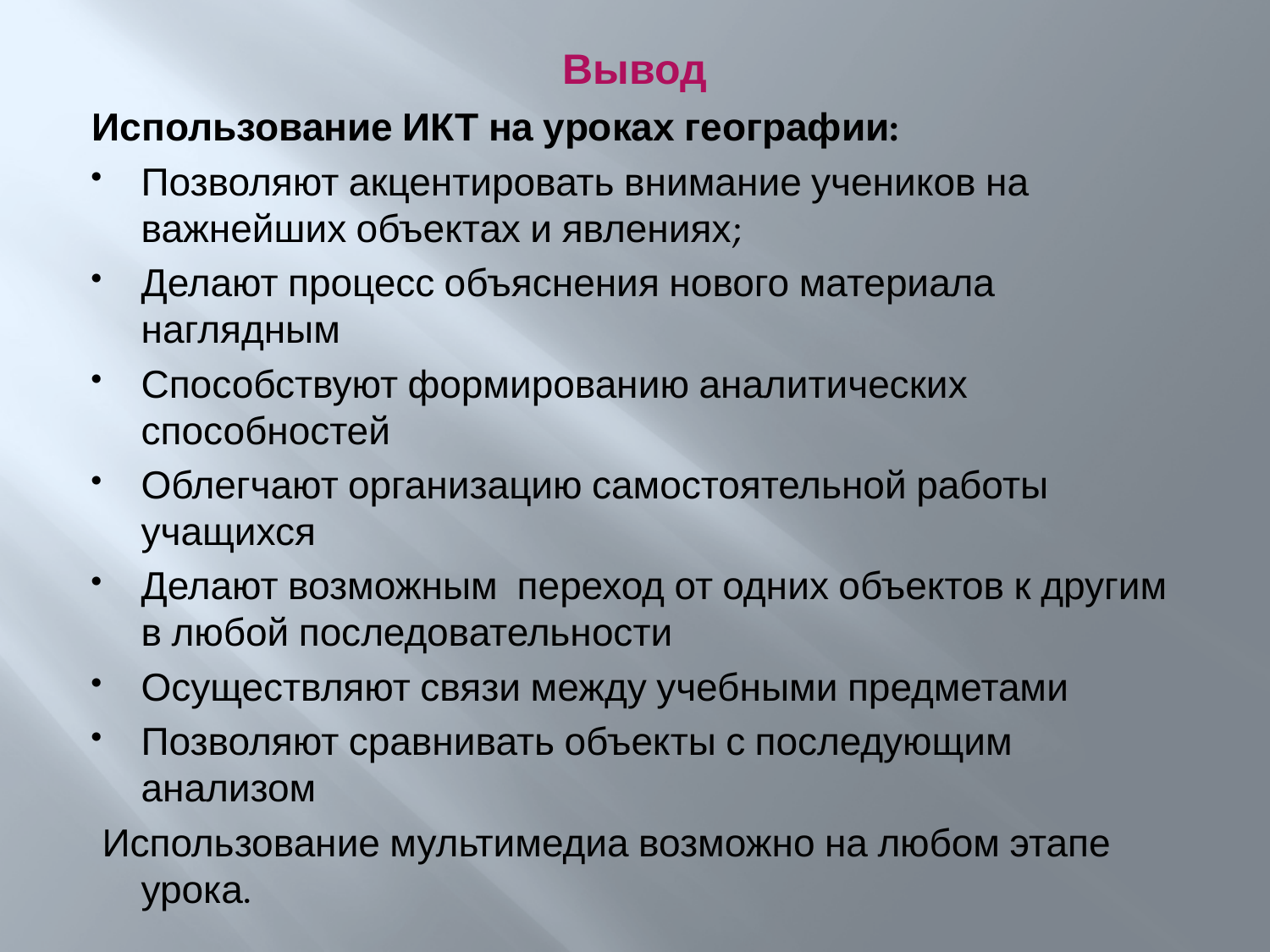

# Вывод
Использование ИКТ на уроках географии:
Позволяют акцентировать внимание учеников на важнейших объектах и явлениях;
Делают процесс объяснения нового материала наглядным
Способствуют формированию аналитических способностей
Облегчают организацию самостоятельной работы учащихся
Делают возможным  переход от одних объектов к другим в любой последовательности
Осуществляют связи между учебными предметами
Позволяют сравнивать объекты с последующим  анализом
 Использование мультимедиа возможно на любом этапе урока.